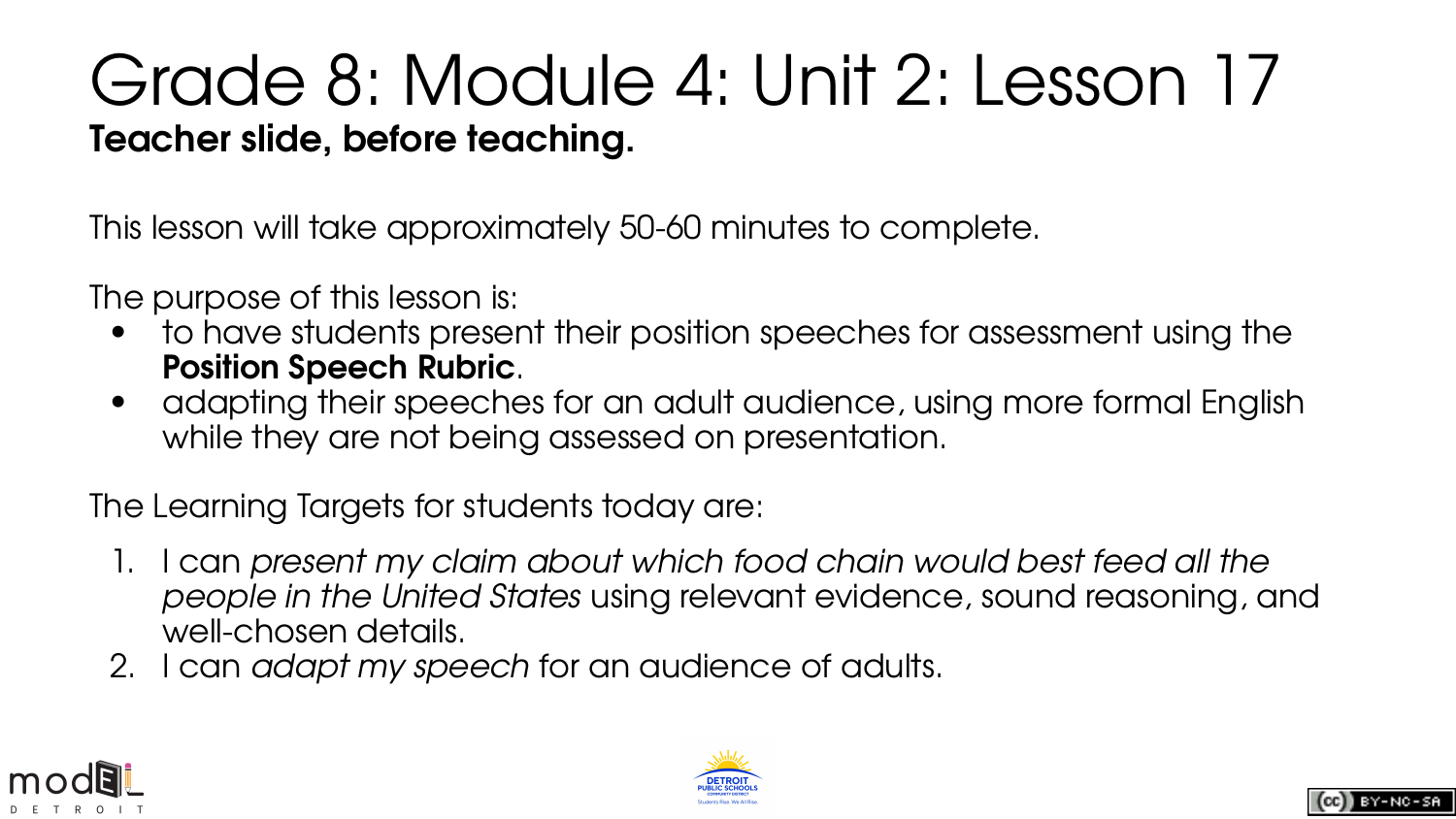

# Grade 8: Module 4: Unit 2: Lesson 17
Teacher slide, before teaching.

This lesson will take approximately 50-60 minutes to complete.

The purpose of this lesson is:
to have students present their position speeches for assessment using the Position Speech Rubric.
adapting their speeches for an adult audience, using more formal English while they are not being assessed on presentation.

The Learning Targets for students today are:
I can present my claim about which food chain would best feed all the people in the United States using relevant evidence, sound reasoning, and well-chosen details.
I can adapt my speech for an audience of adults.